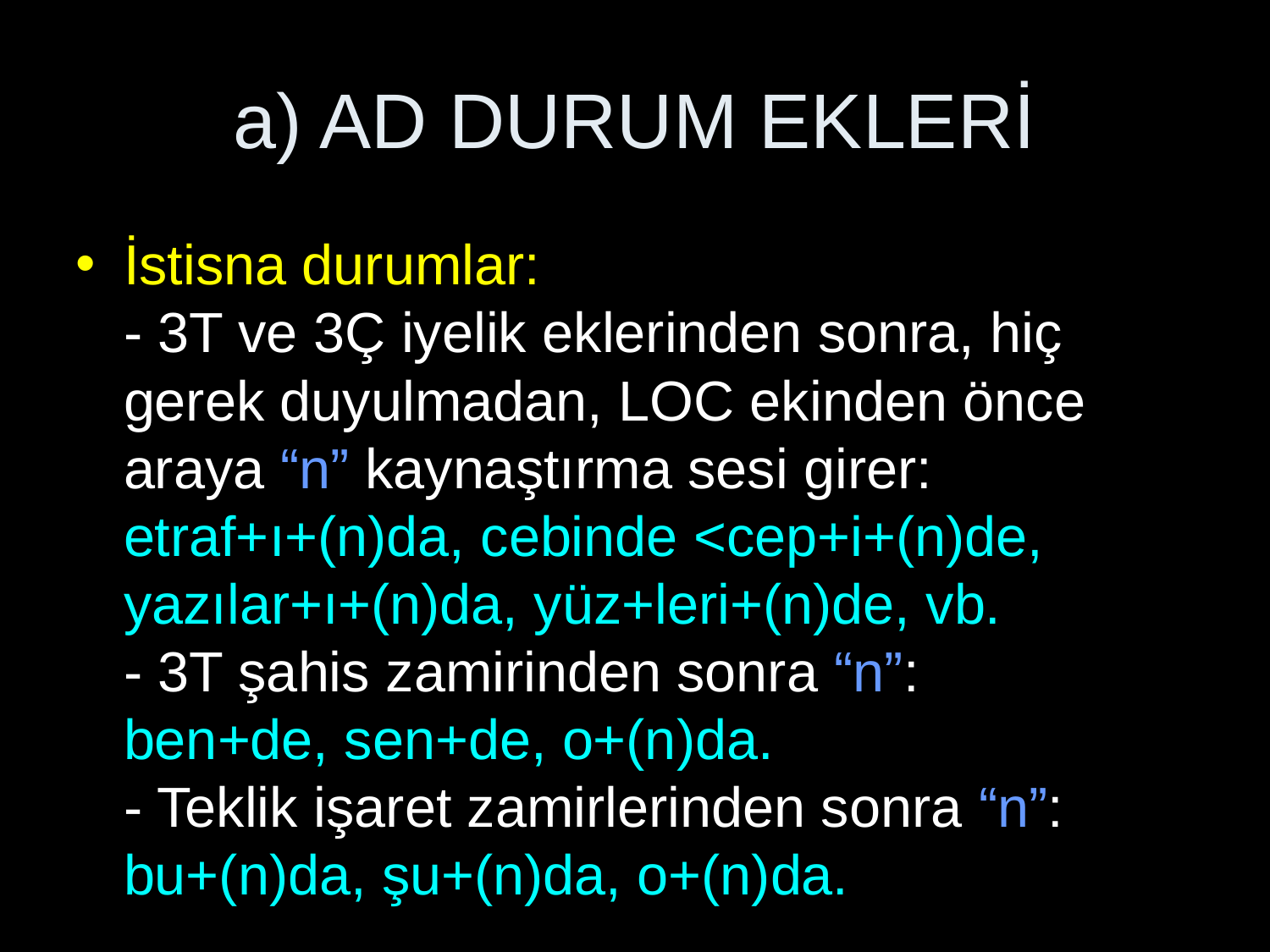

# a) AD DURUM EKLERİ
İstisna durumlar:
- 3T ve 3Ç iyelik eklerinden sonra, hiç gerek duyulmadan, LOC ekinden önce araya “n” kaynaştırma sesi girer:
etraf+ı+(n)da, cebinde <cep+i+(n)de, yazılar+ı+(n)da, yüz+leri+(n)de, vb.
- 3T şahis zamirinden sonra “n”:
ben+de, sen+de, o+(n)da.
- Teklik işaret zamirlerinden sonra “n”:
bu+(n)da, şu+(n)da, o+(n)da.